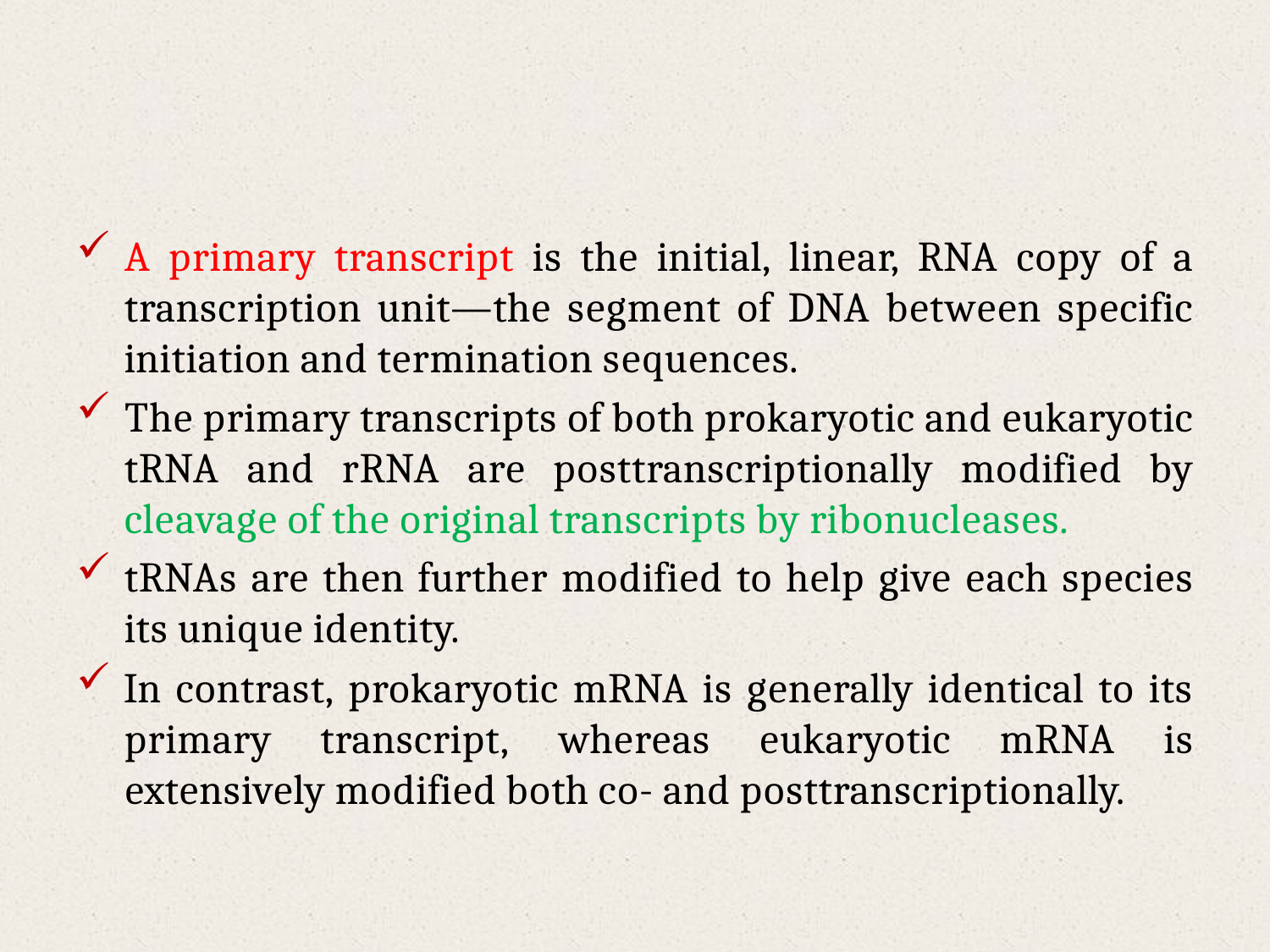

A primary transcript is the initial, linear, RNA copy of a transcription unit—the segment of DNA between specific initiation and termination sequences.
The primary transcripts of both prokaryotic and eukaryotic tRNA and rRNA are posttranscriptionally modified by cleavage of the original transcripts by ribonucleases.
tRNAs are then further modified to help give each species its unique identity.
In contrast, prokaryotic mRNA is generally identical to its primary transcript, whereas eukaryotic mRNA is extensively modified both co- and posttranscriptionally.